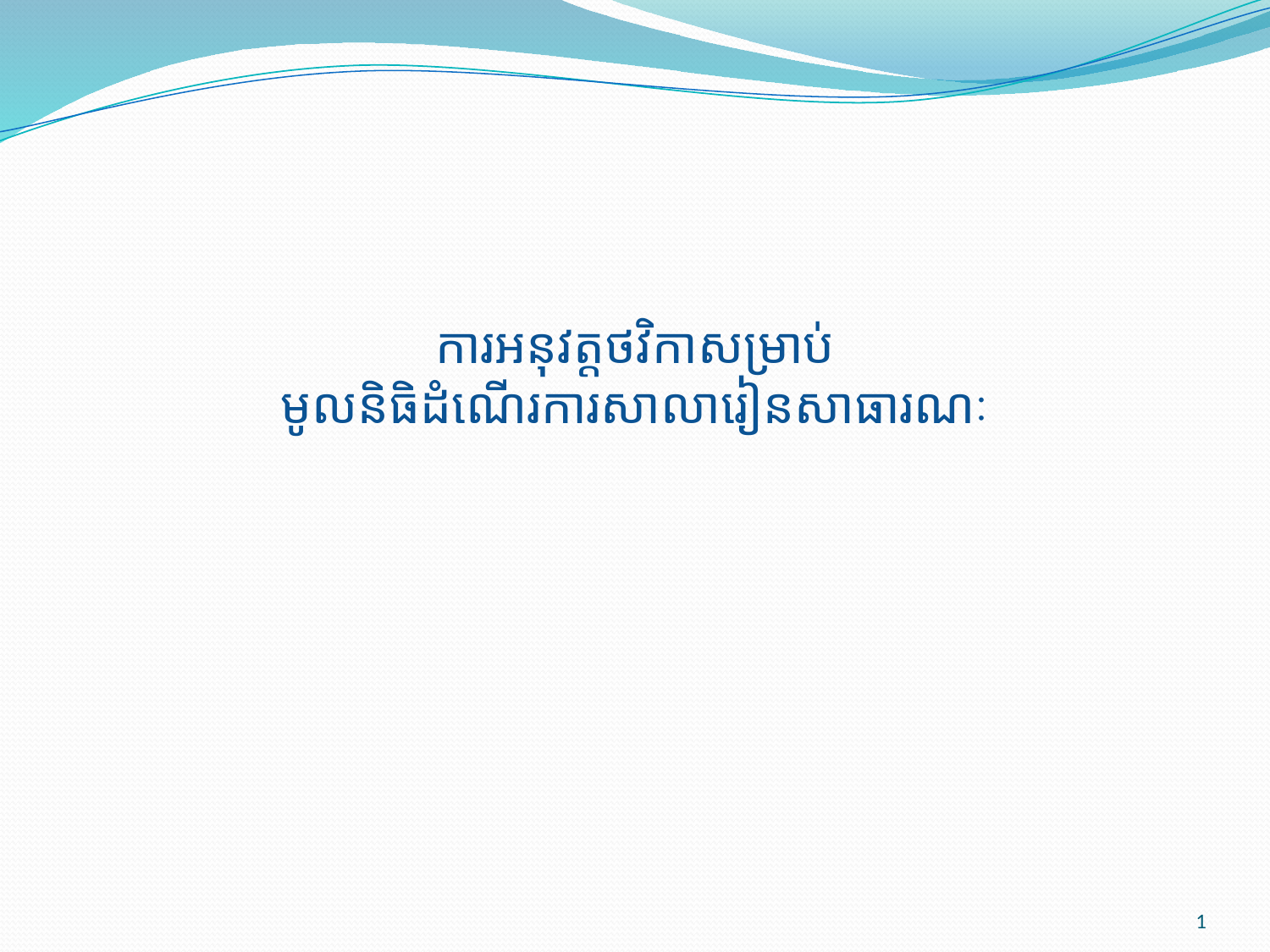

ការអនុវត្តថវិកាសម្រាប់
មូលនិធិដំណើរការសាលារៀនសាធារណៈ
1